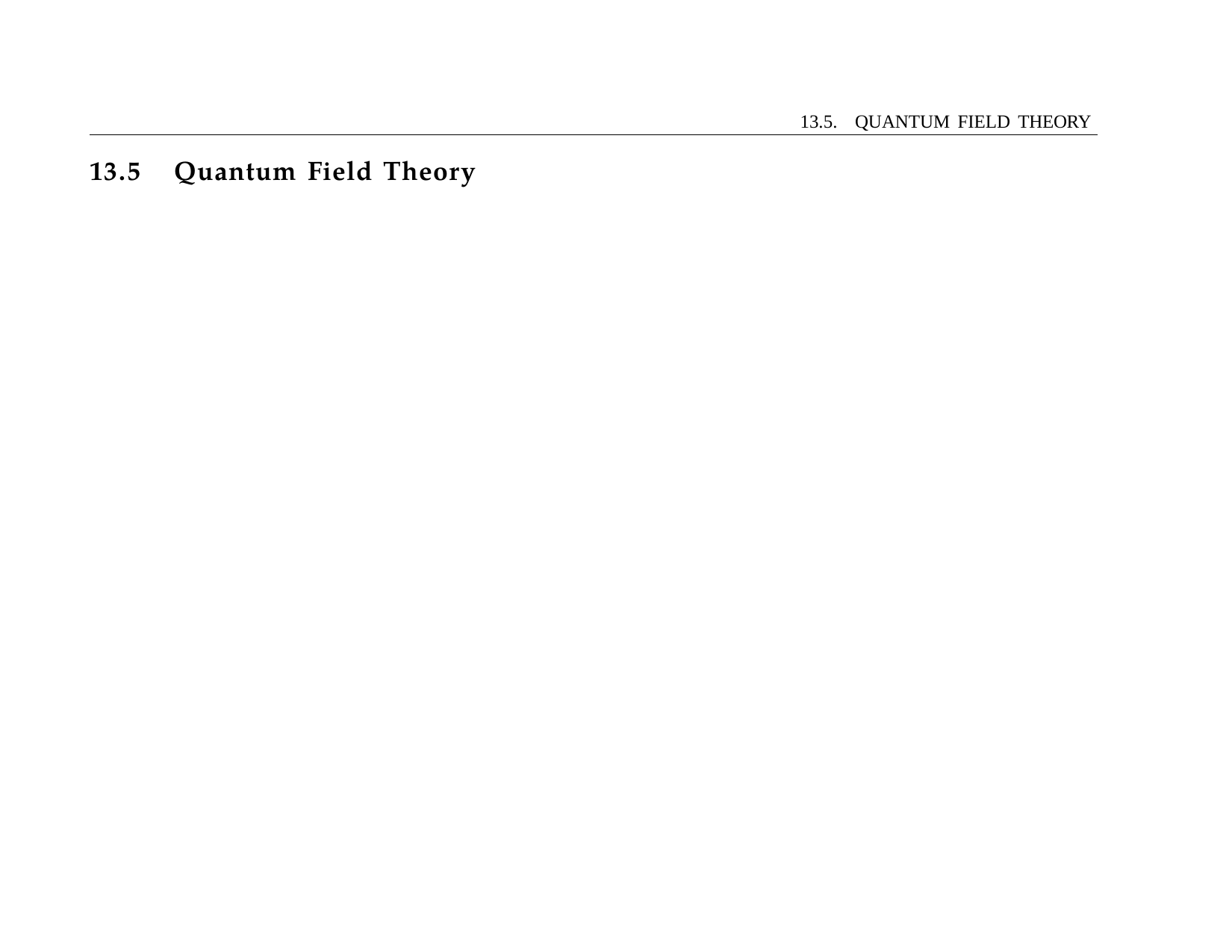

13.5.  QUANTUM FIELD THEORY

13.5	Quantum Field Theory